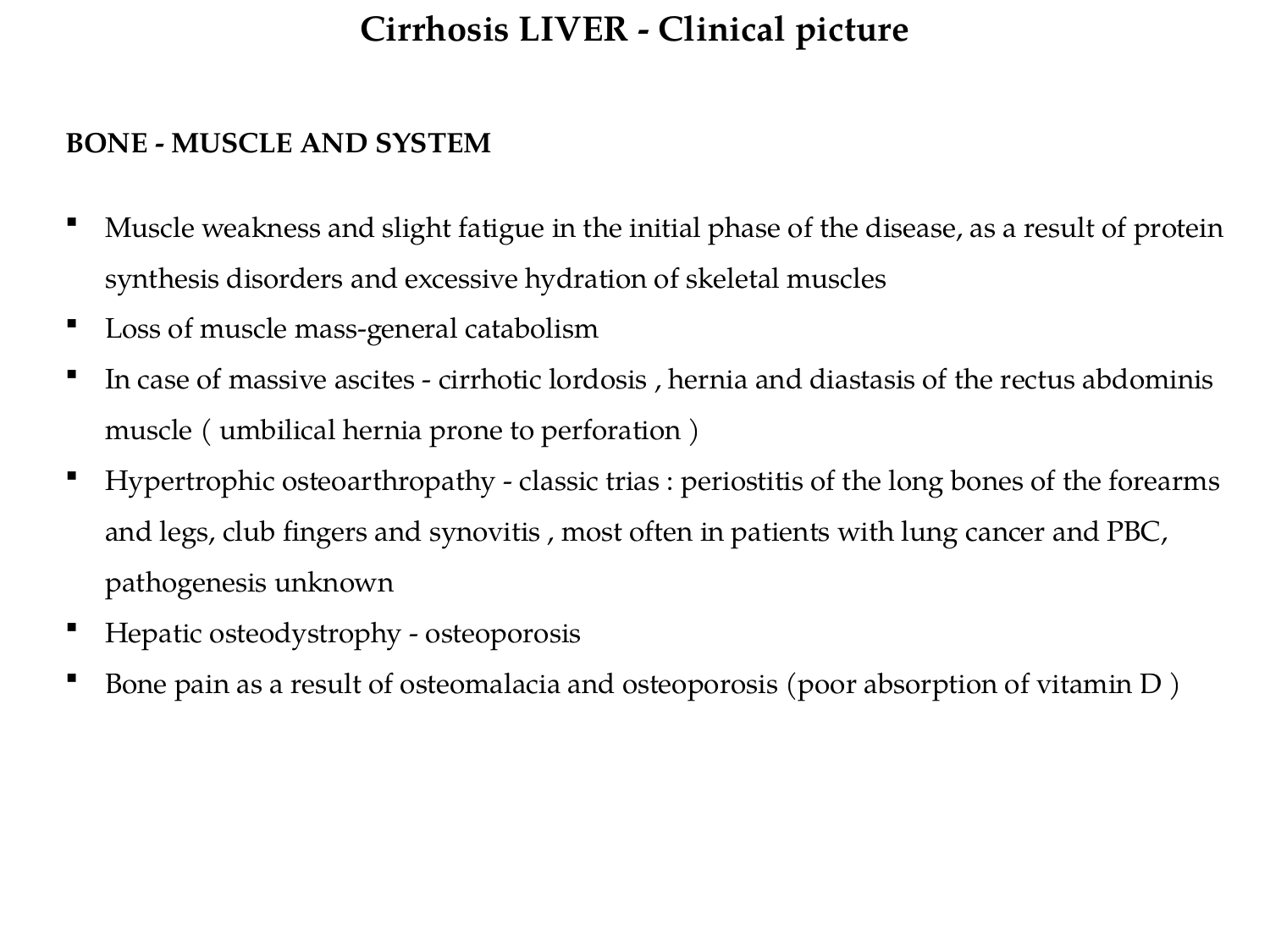

Cirrhosis LIVER - Clinical picture
BONE - MUSCLE AND SYSTEM

Muscle weakness and slight fatigue in the initial phase of the disease, as a result of protein synthesis disorders and excessive hydration of skeletal muscles
Loss of muscle mass-general catabolism
In case of massive ascites - cirrhotic lordosis , hernia and diastasis of the rectus abdominis muscle ( umbilical hernia prone to perforation )
Hypertrophic osteoarthropathy - classic trias : periostitis of the long bones of the forearms and legs, club fingers and synovitis , most often in patients with lung cancer and PBC, pathogenesis unknown
Hepatic osteodystrophy - osteoporosis
Bone pain as a result of osteomalacia and osteoporosis (poor absorption of vitamin D )